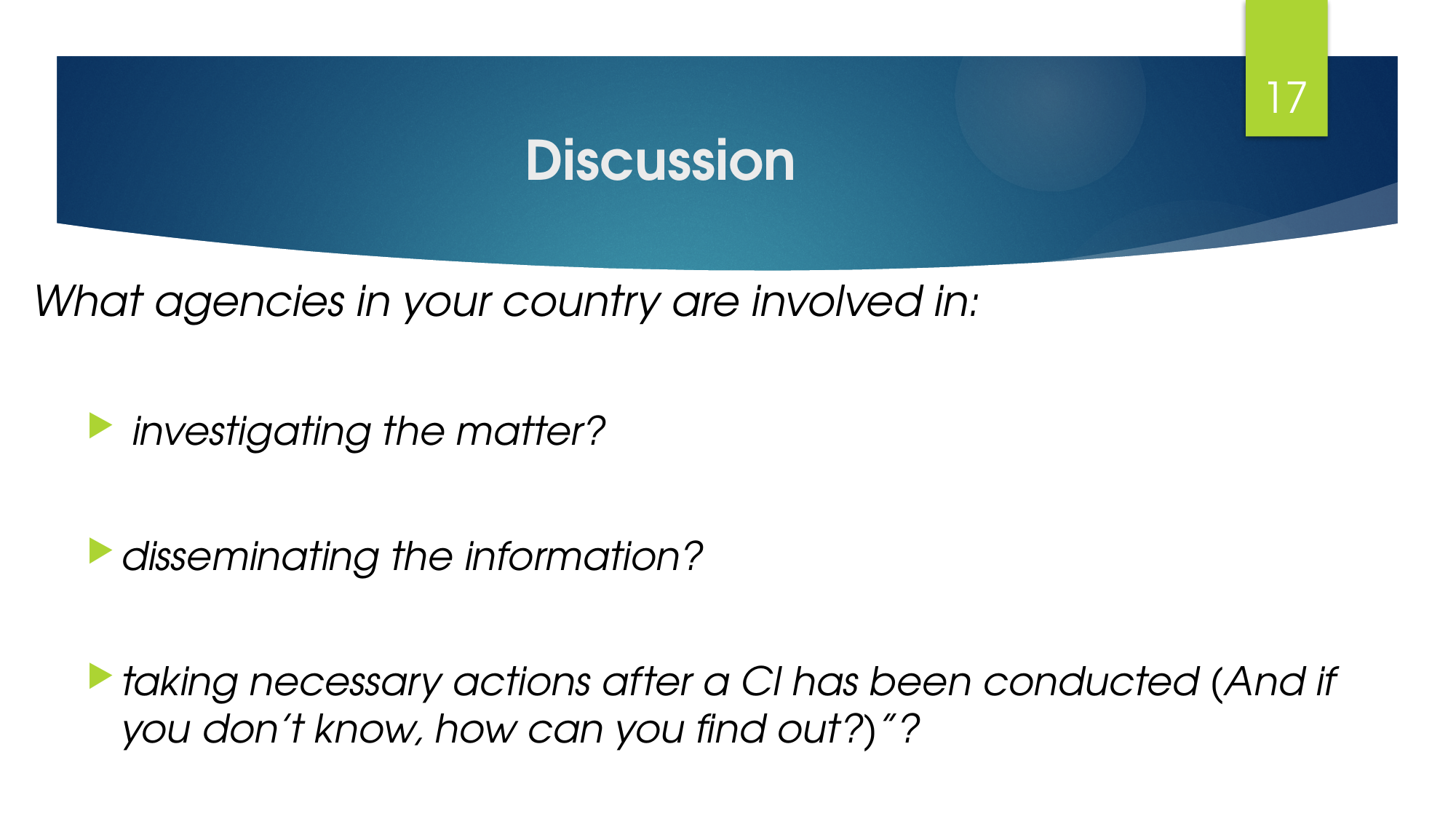

17
# Discussion
What agencies in your country are involved in:

 investigating the matter?

disseminating the information?

taking necessary actions after a CI has been conducted (And if you don’t know, how can you find out?)”?